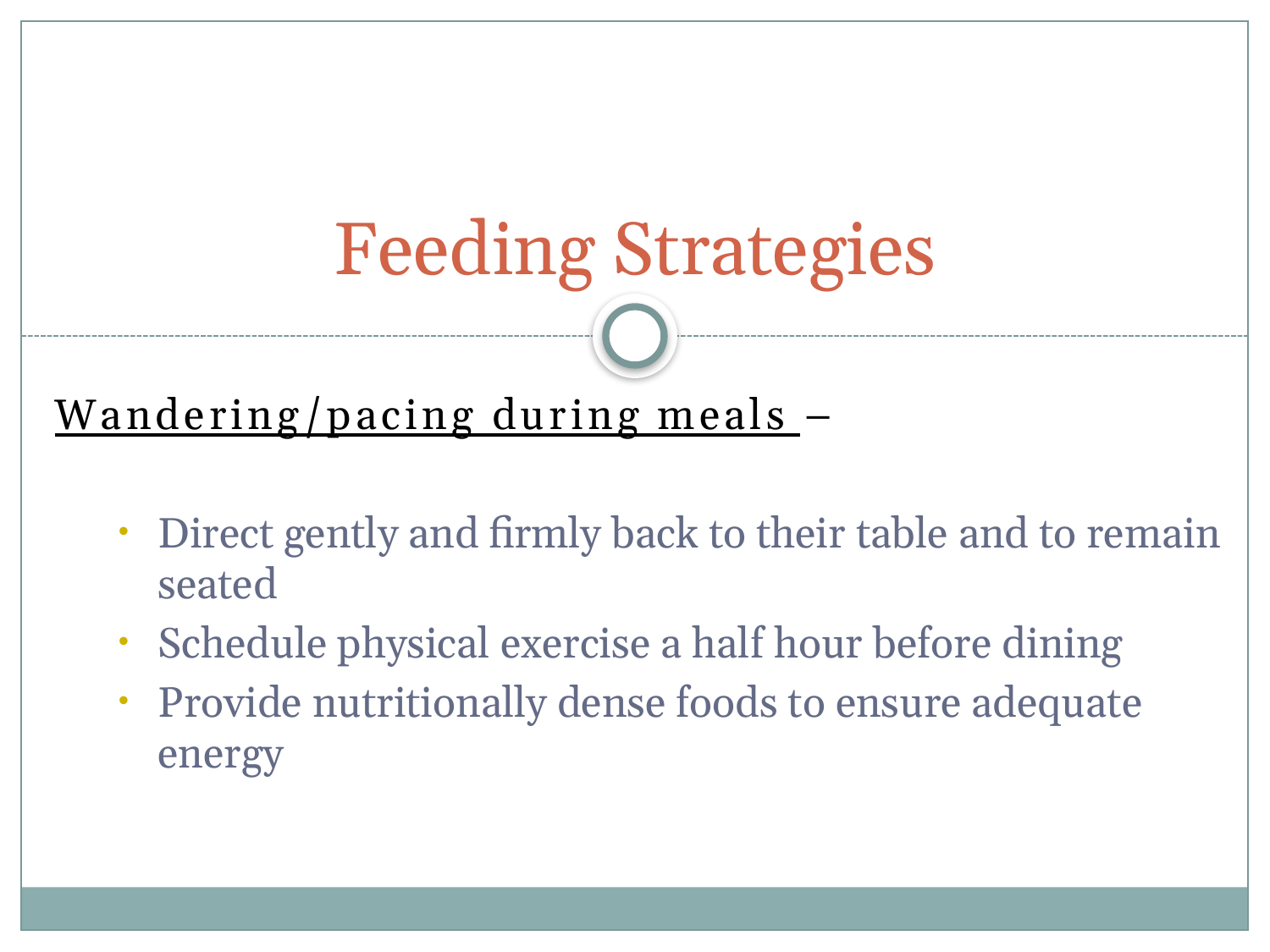

# Feeding Strategies
Wandering/pacing during meals –

Direct gently and firmly back to their table and to remain seated
Schedule physical exercise a half hour before dining
Provide nutritionally dense foods to ensure adequate energy